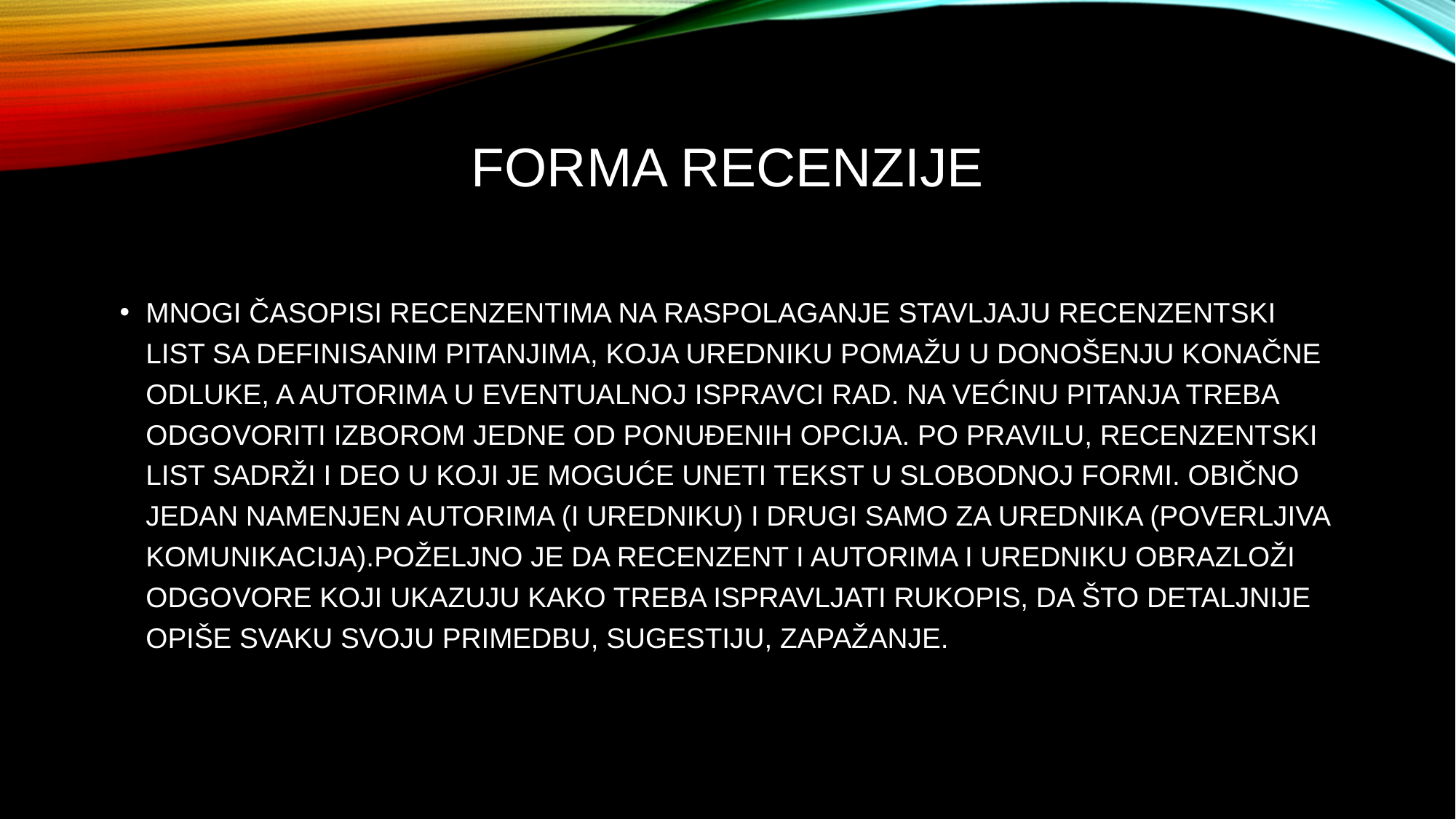

Forma recenzije
Mnogi časopisi recenzentima na raspolaganje stavljaju recenzentski list sa definisanim pitanjima, koja uredniku pomažu u donošenju konačne odluke, a autorima u eventualnoj ispravci rad. Na većinu pitanja treba odgovoriti izborom jedne od ponuđenih opcija. Po pravilu, recenzentski list sadrži i deo u koji je moguće uneti tekst u slobodnoj formi. Obično jedan namenjen autorima (i uredniku) i drugi samo za urednika (poverljiva komunikacija).Poželjno je da recenzent i autorima i uredniku obrazloži odgovore koji ukazuju kako treba ispravljati rukopis, da što detaljnije opiše svaku svoju primedbu, sugestiju, zapažanje.